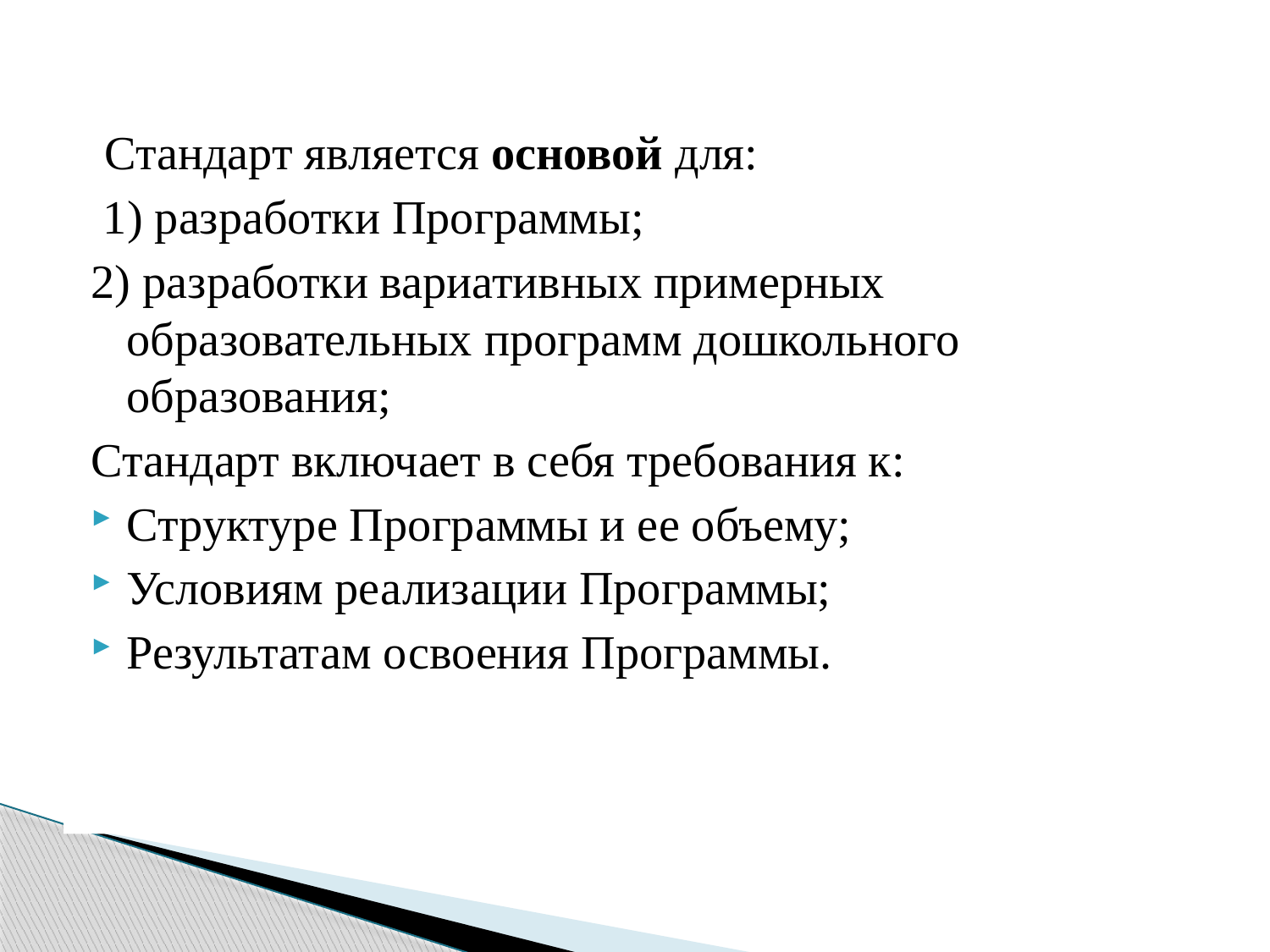

#
 Стандарт является основой для:
 1) разработки Программы;
2) разработки вариативных примерных образовательных программ дошкольного образования;
Стандарт включает в себя требования к:
Структуре Программы и ее объему;
Условиям реализации Программы;
Результатам освоения Программы.